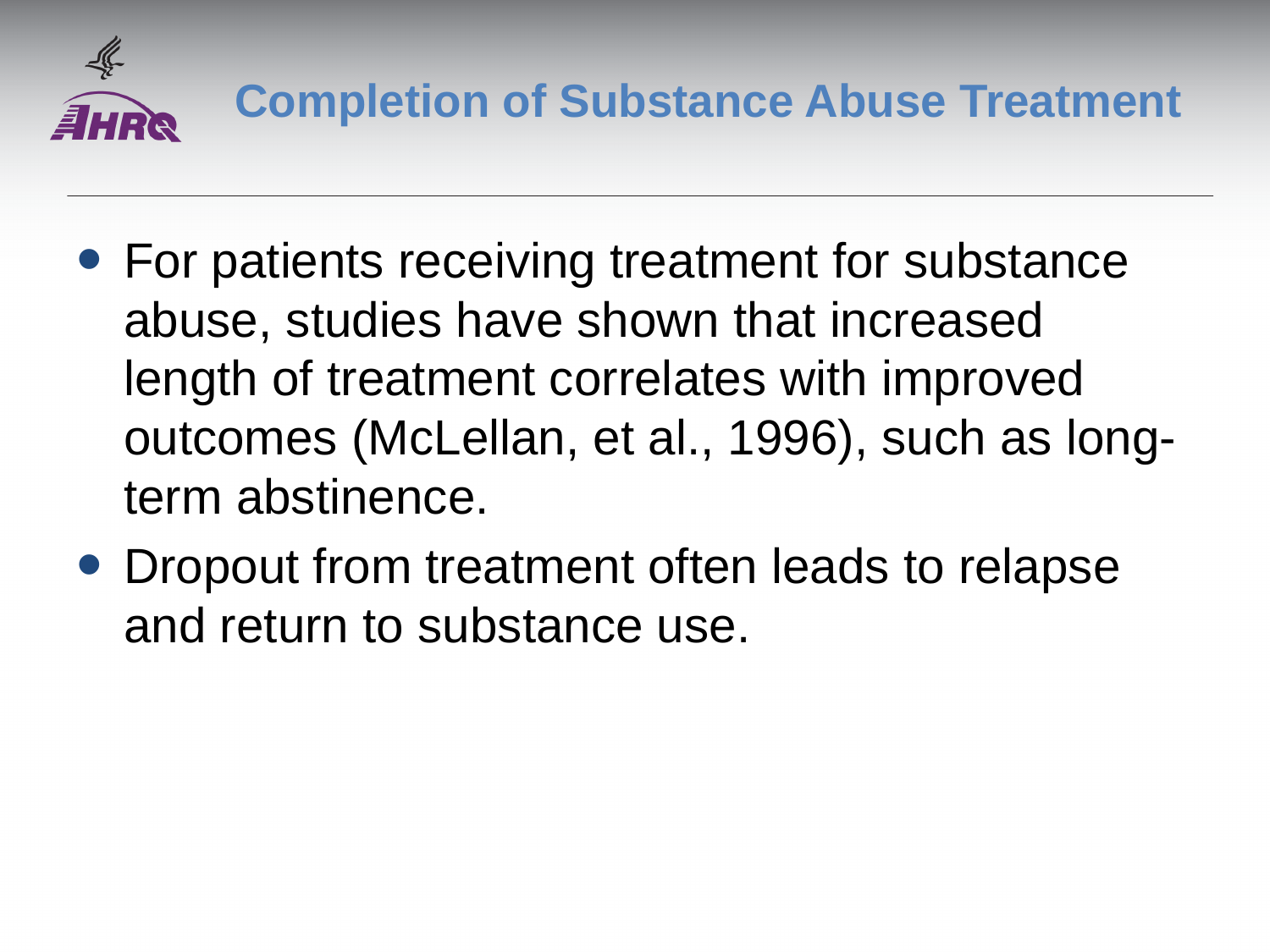

# Completion of Substance Abuse Treatment
For patients receiving treatment for substance abuse, studies have shown that increased length of treatment correlates with improved outcomes (McLellan, et al., 1996), such as long-term abstinence.
Dropout from treatment often leads to relapse and return to substance use.